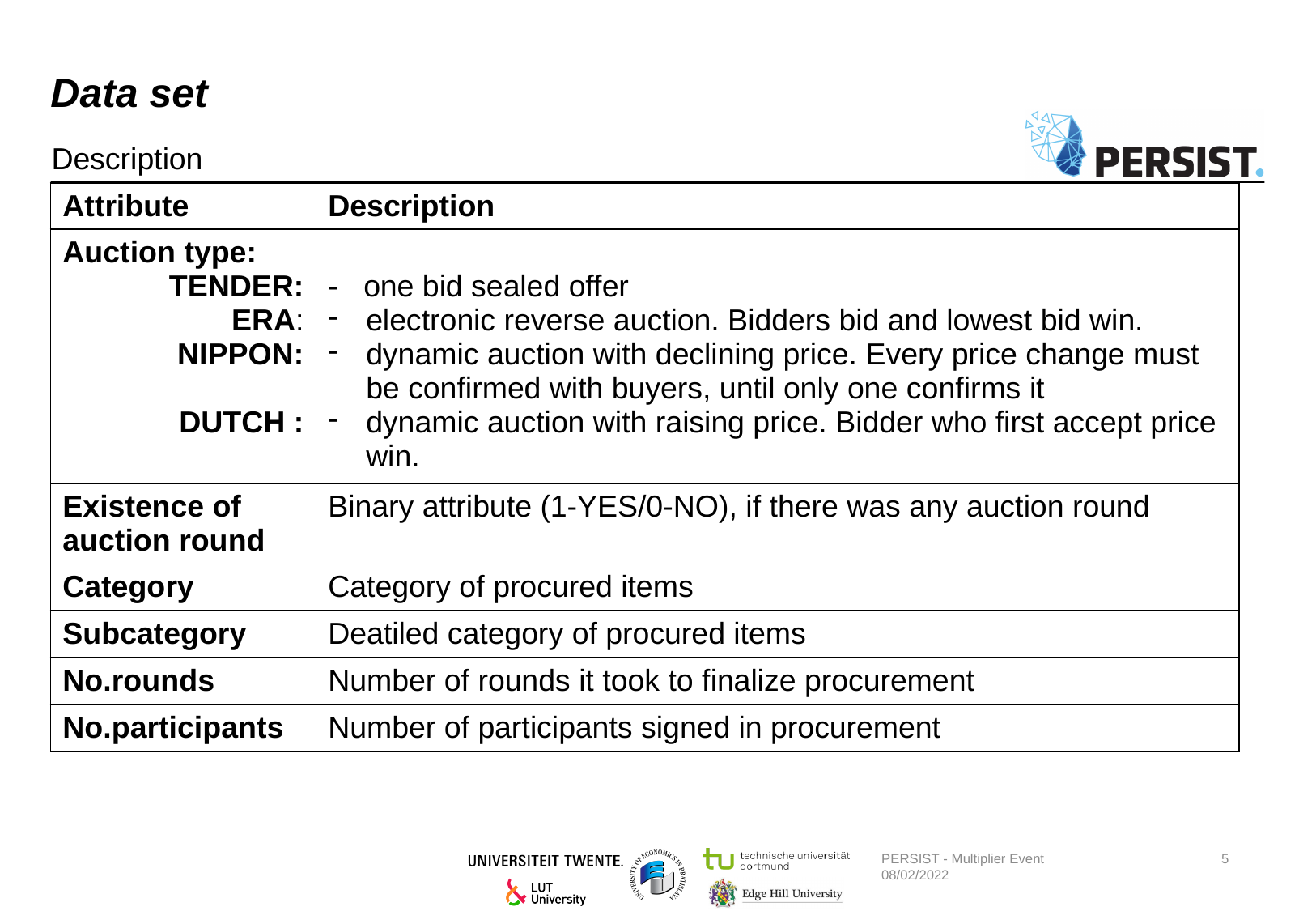

# Data set
Description
| Attribute | Description |
| --- | --- |
| Auction type: TENDER: ERA: NIPPON: DUTCH : | - one bid sealed offer electronic reverse auction. Bidders bid and lowest bid win. dynamic auction with declining price. Every price change must be confirmed with buyers, until only one confirms it dynamic auction with raising price. Bidder who first accept price win. |
| Existence of auction round | Binary attribute (1-YES/0-NO), if there was any auction round |
| Category | Category of procured items |
| Subcategory | Deatiled category of procured items |
| No.rounds | Number of rounds it took to finalize procurement |
| No.participants | Number of participants signed in procurement |